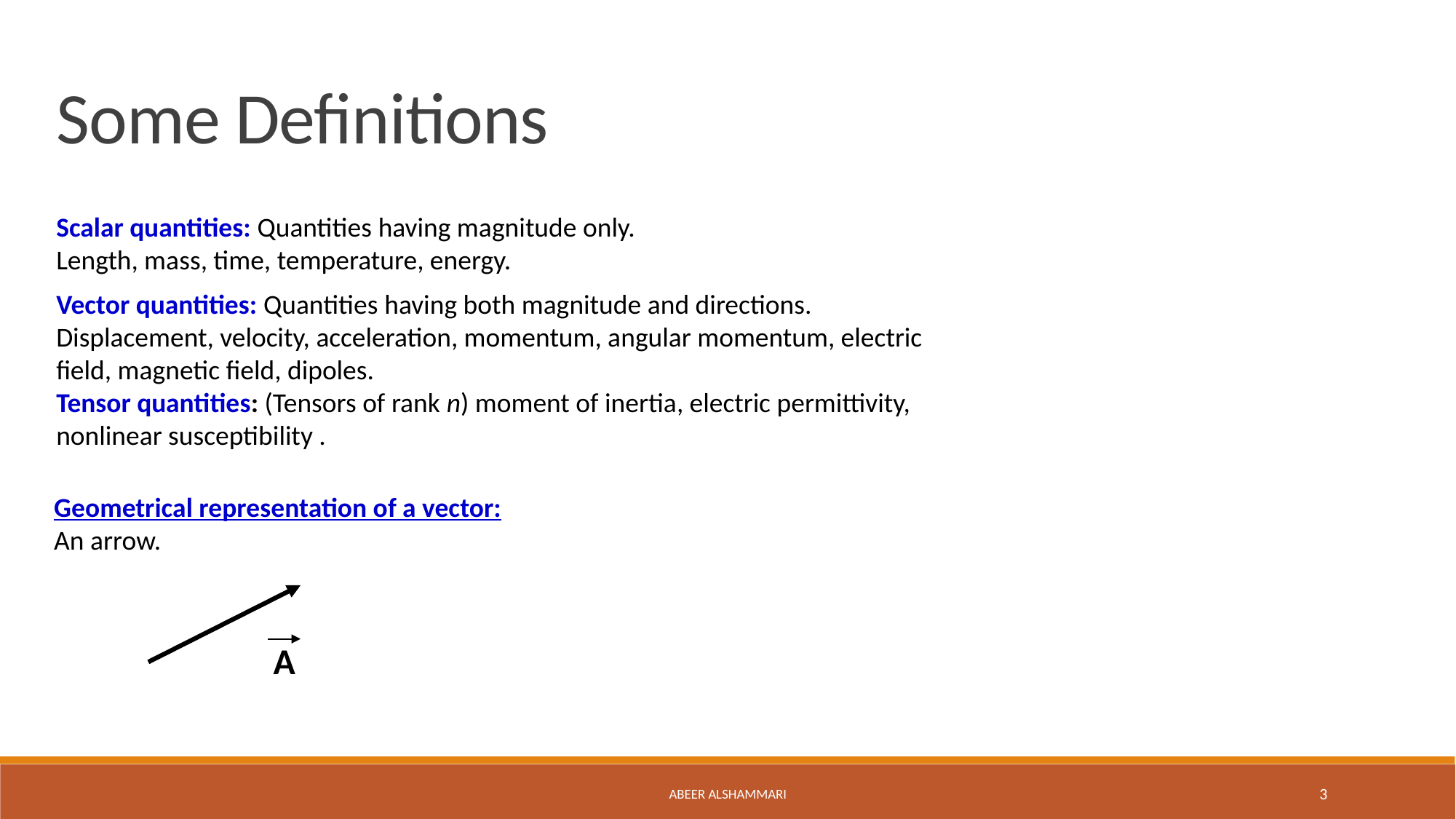

Some Definitions
Scalar quantities: Quantities having magnitude only.
Length, mass, time, temperature, energy.
Vector quantities: Quantities having both magnitude and directions.
Displacement, velocity, acceleration, momentum, angular momentum, electric field, magnetic field, dipoles.
Tensor quantities: (Tensors of rank n) moment of inertia, electric permittivity, nonlinear susceptibility .
Geometrical representation of a vector:
An arrow.
A
Abeer Alshammari
3